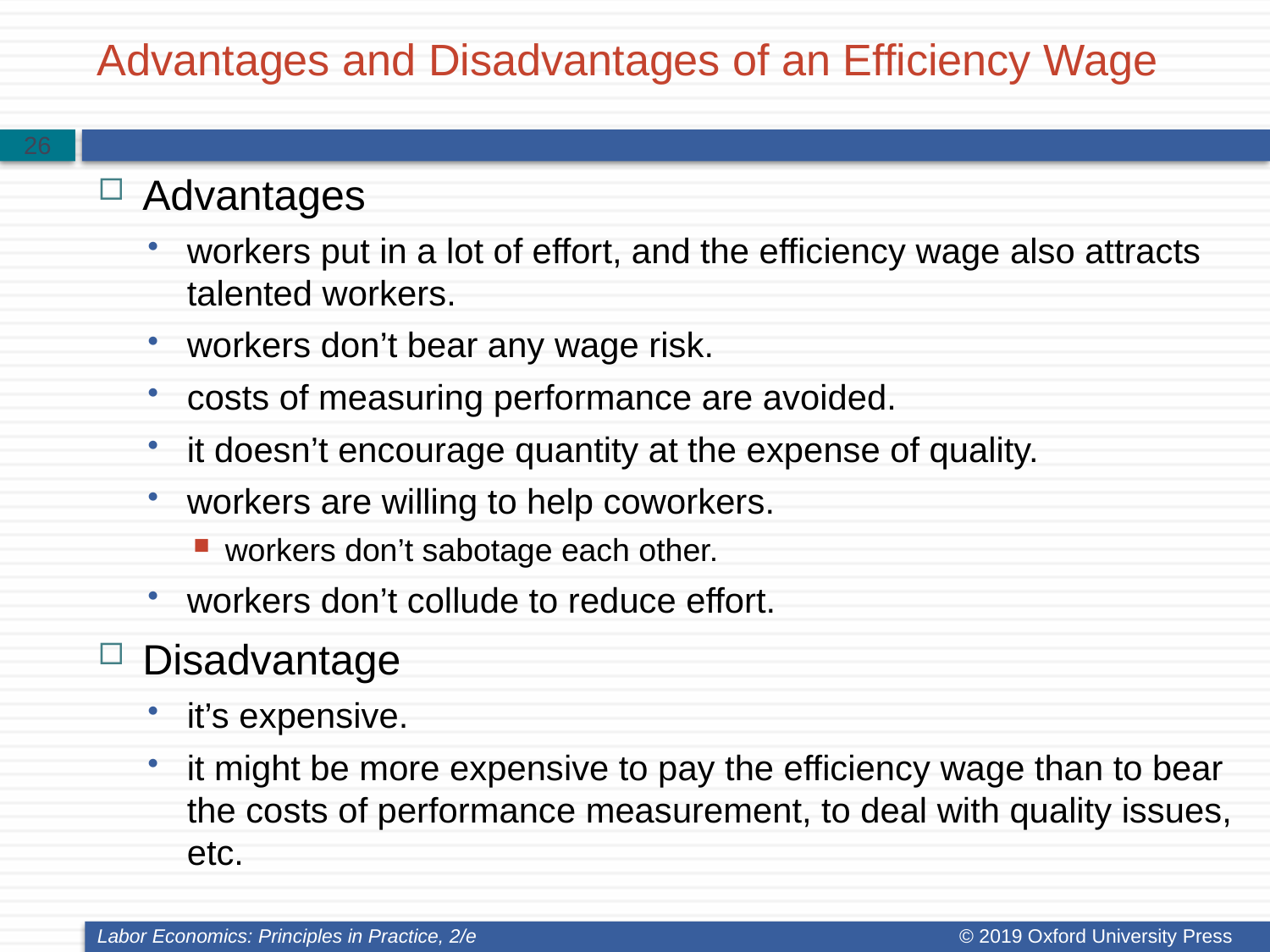

# Advantages and Disadvantages of an Efficiency Wage
26
Advantages
workers put in a lot of effort, and the efficiency wage also attracts talented workers.
workers don’t bear any wage risk.
costs of measuring performance are avoided.
it doesn’t encourage quantity at the expense of quality.
workers are willing to help coworkers.
workers don’t sabotage each other.
workers don’t collude to reduce effort.
Disadvantage
it’s expensive.
it might be more expensive to pay the efficiency wage than to bear the costs of performance measurement, to deal with quality issues, etc.
Labor Economics: Principles in Practice, 2/e
© 2019 Oxford University Press